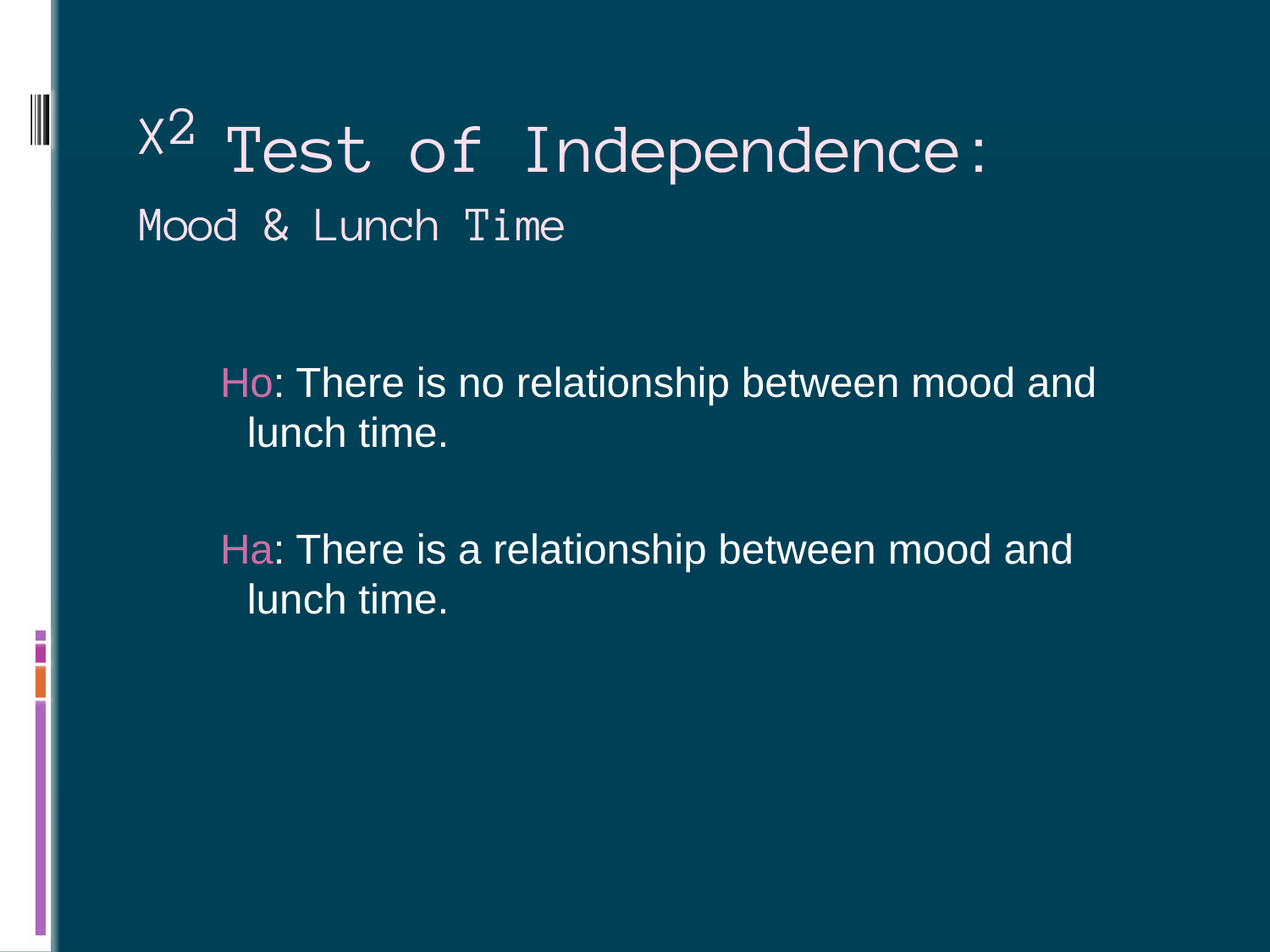

# χ2 Test of Independence: Mood & Lunch Time
Ho: There is no relationship between mood and lunch time.

Ha: There is a relationship between mood and lunch time.